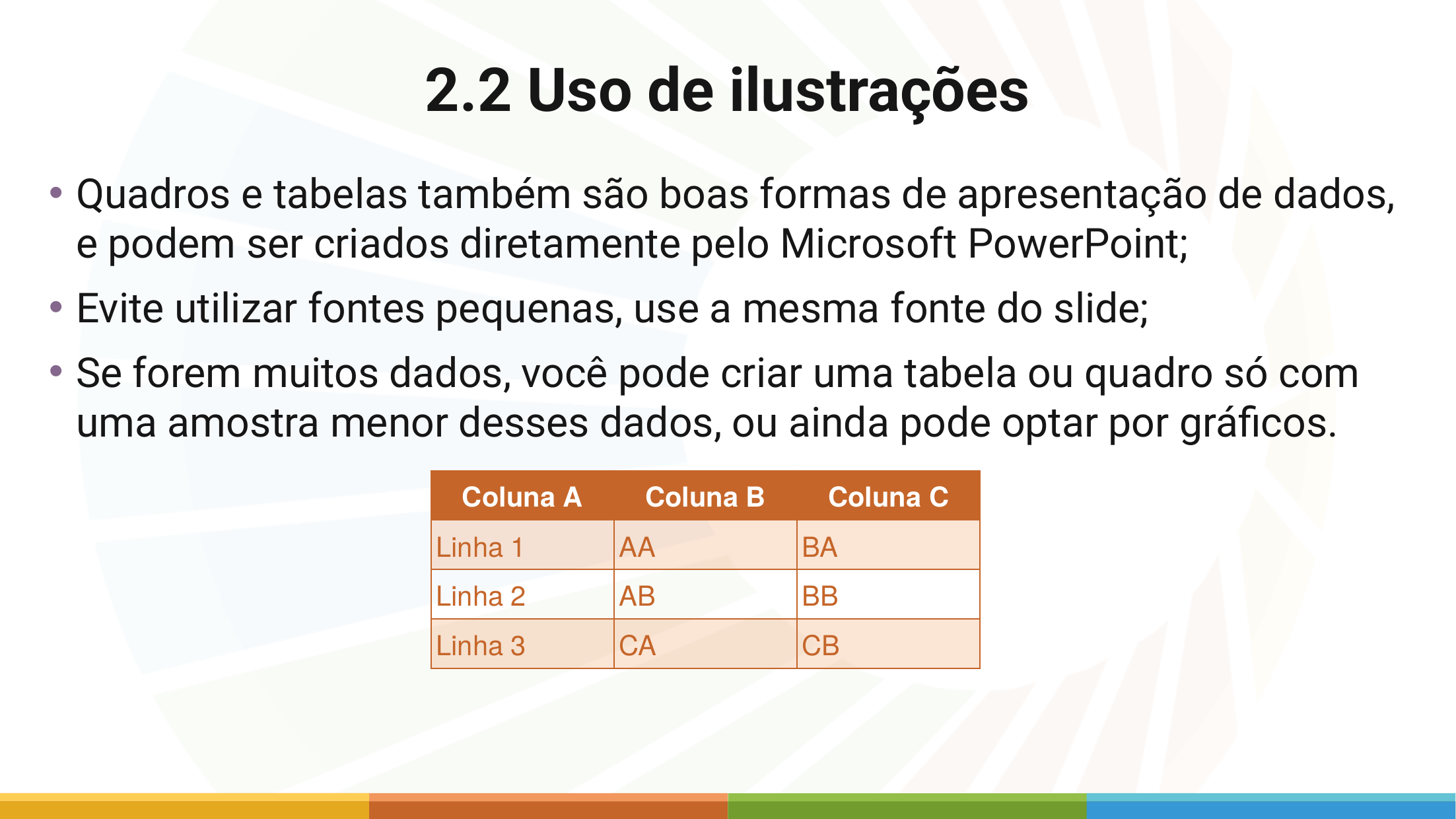

# 2.2 Uso de ilustrações
Quadros e tabelas também são boas formas de apresentação de dados, e podem ser criados diretamente pelo Microsoft PowerPoint;
Evite utilizar fontes pequenas, use a mesma fonte do slide;
Se forem muitos dados, você pode criar uma tabela ou quadro só com uma amostra menor desses dados, ou ainda pode optar por gráficos.
| Coluna A | Coluna B | Coluna C |
| --- | --- | --- |
| Linha 1 | AA | BA |
| Linha 2 | AB | BB |
| Linha 3 | CA | CB |